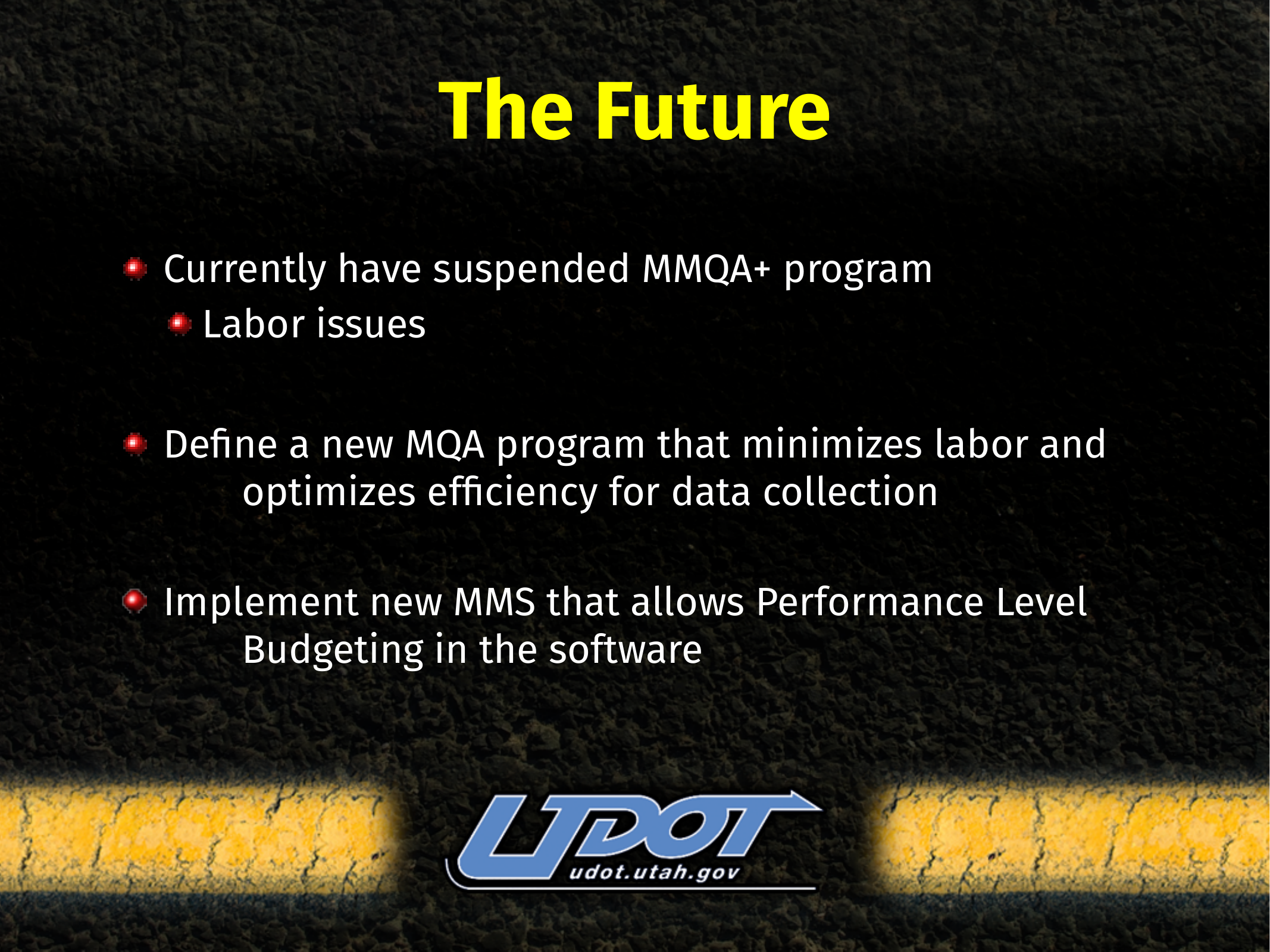

# The Future
 Currently have suspended MMQA+ program
 Labor issues

 Define a new MQA program that minimizes labor and 	optimizes efficiency for data collection

 Implement new MMS that allows Performance Level 	Budgeting in the software